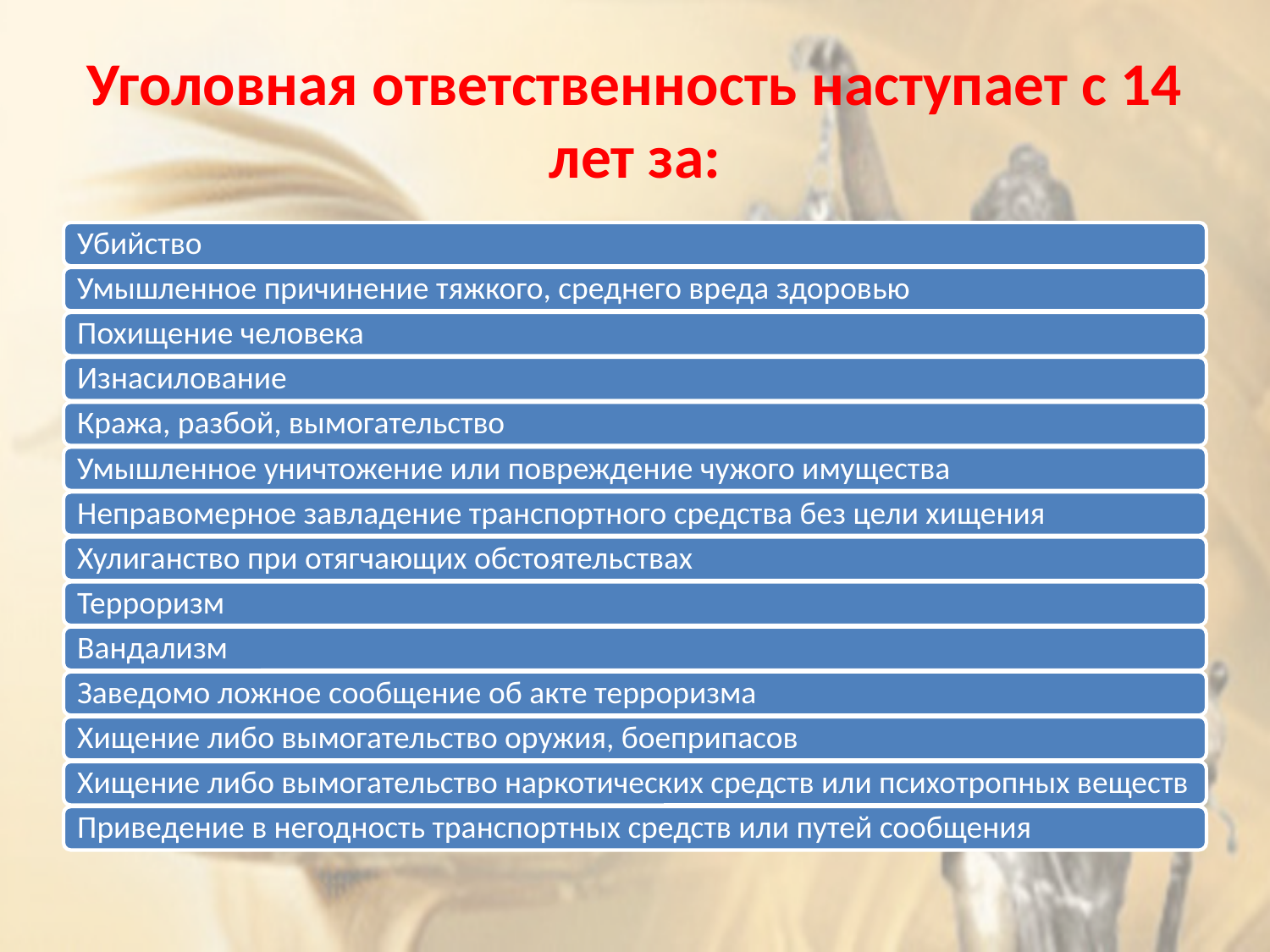

# Уголовная ответственность наступает с 14 лет за:
Убийство
Умышленное причинение тяжкого, среднего вреда здоровью
Похищение человека
Изнасилование
Кража, разбой, вымогательство
Умышленное уничтожение или повреждение чужого имущества
Неправомерное завладение транспортного средства без цели хищения
Хулиганство при отягчающих обстоятельствах
Терроризм
Вандализм
Заведомо ложное сообщение об акте терроризма
Хищение либо вымогательство оружия, боеприпасов
Хищение либо вымогательство наркотических средств или психотропных веществ
Приведение в негодность транспортных средств или путей сообщения